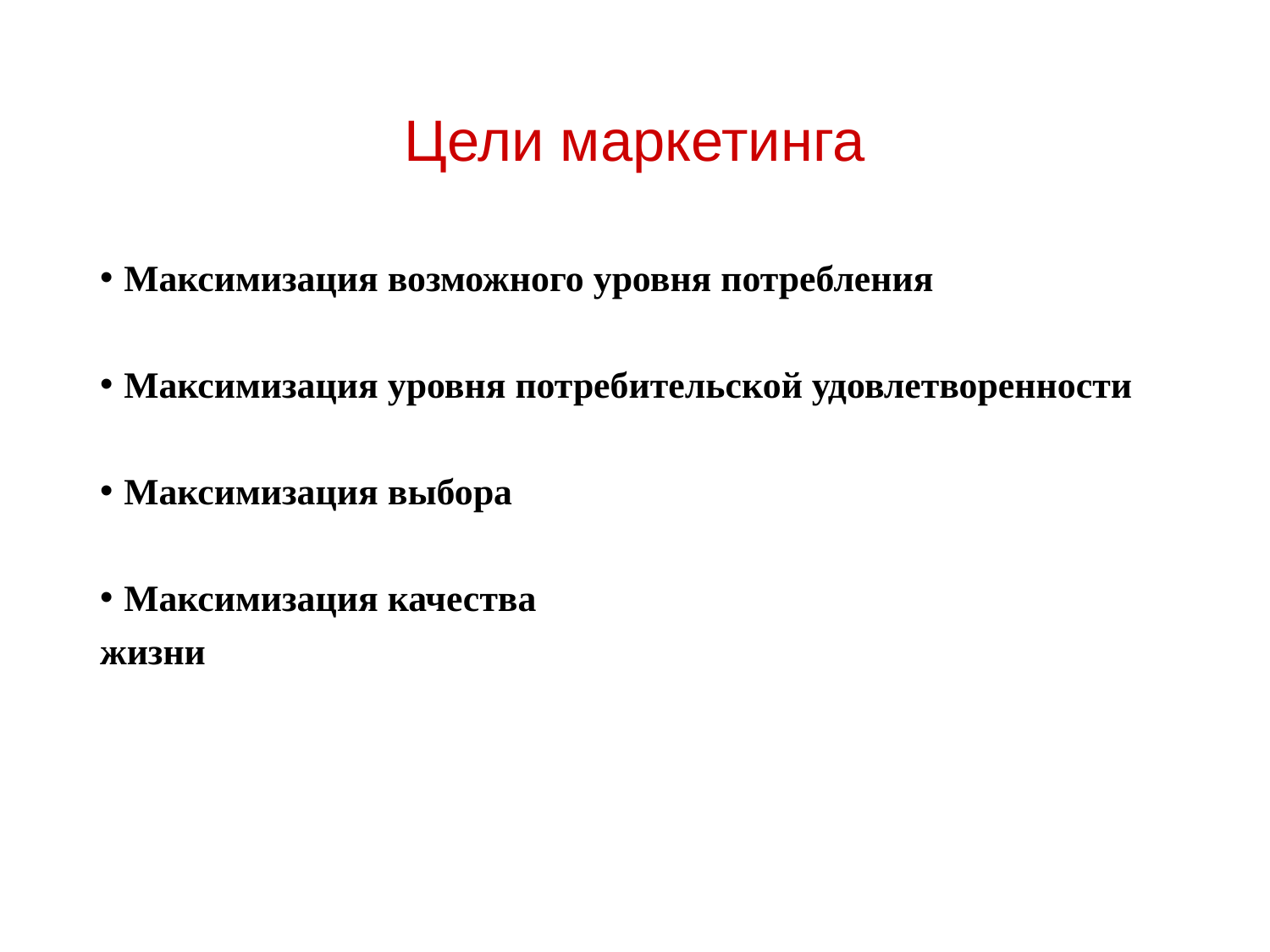

# Цели маркетинга
Максимизация возможного уровня потребления

Максимизация уровня потребительской удовлетворенности

Максимизация выбора

Максимизация качества
жизни